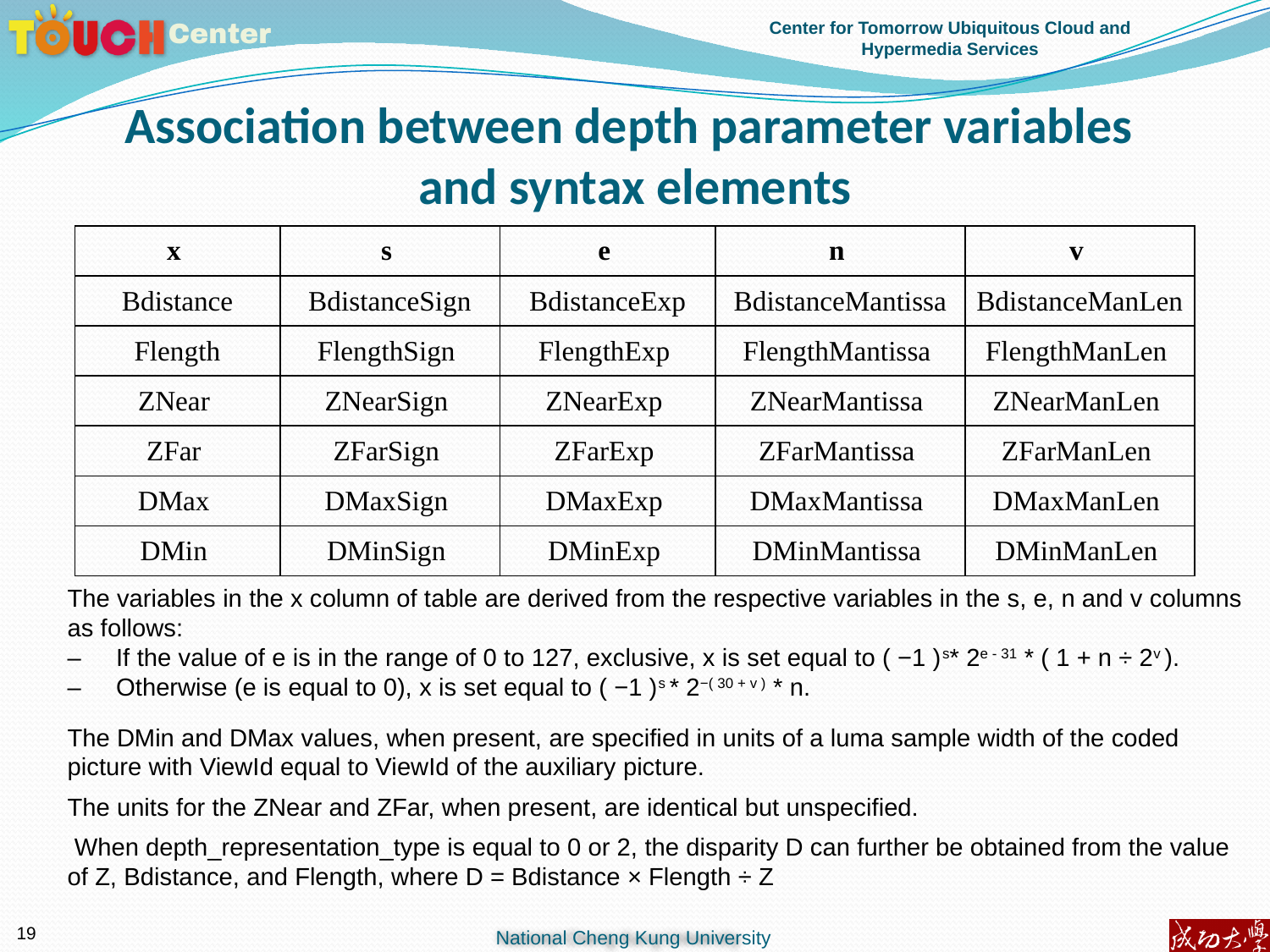

# Association between depth parameter variables and syntax elements
| x | s | e | n | v |
| --- | --- | --- | --- | --- |
| Bdistance | BdistanceSign | BdistanceExp | BdistanceMantissa | BdistanceManLen |
| Flength | FlengthSign | FlengthExp | FlengthMantissa | FlengthManLen |
| ZNear | ZNearSign | ZNearExp | ZNearMantissa | ZNearManLen |
| ZFar | ZFarSign | ZFarExp | ZFarMantissa | ZFarManLen |
| DMax | DMaxSign | DMaxExp | DMaxMantissa | DMaxManLen |
| DMin | DMinSign | DMinExp | DMinMantissa | DMinManLen |
The variables in the x column of table are derived from the respective variables in the s, e, n and v columns as follows:
–     If the value of e is in the range of 0 to 127, exclusive, x is set equal to ( −1 )s* 2e - 31 * ( 1 + n ÷ 2v ).
–     Otherwise (e is equal to 0), x is set equal to ( −1 )s * 2−( 30 + v ) * n.
The DMin and DMax values, when present, are specified in units of a luma sample width of the coded picture with ViewId equal to ViewId of the auxiliary picture.
The units for the ZNear and ZFar, when present, are identical but unspecified.
 When depth_representation_type is equal to 0 or 2, the disparity D can further be obtained from the value of Z, Bdistance, and Flength, where D = Bdistance × Flength ÷ Z